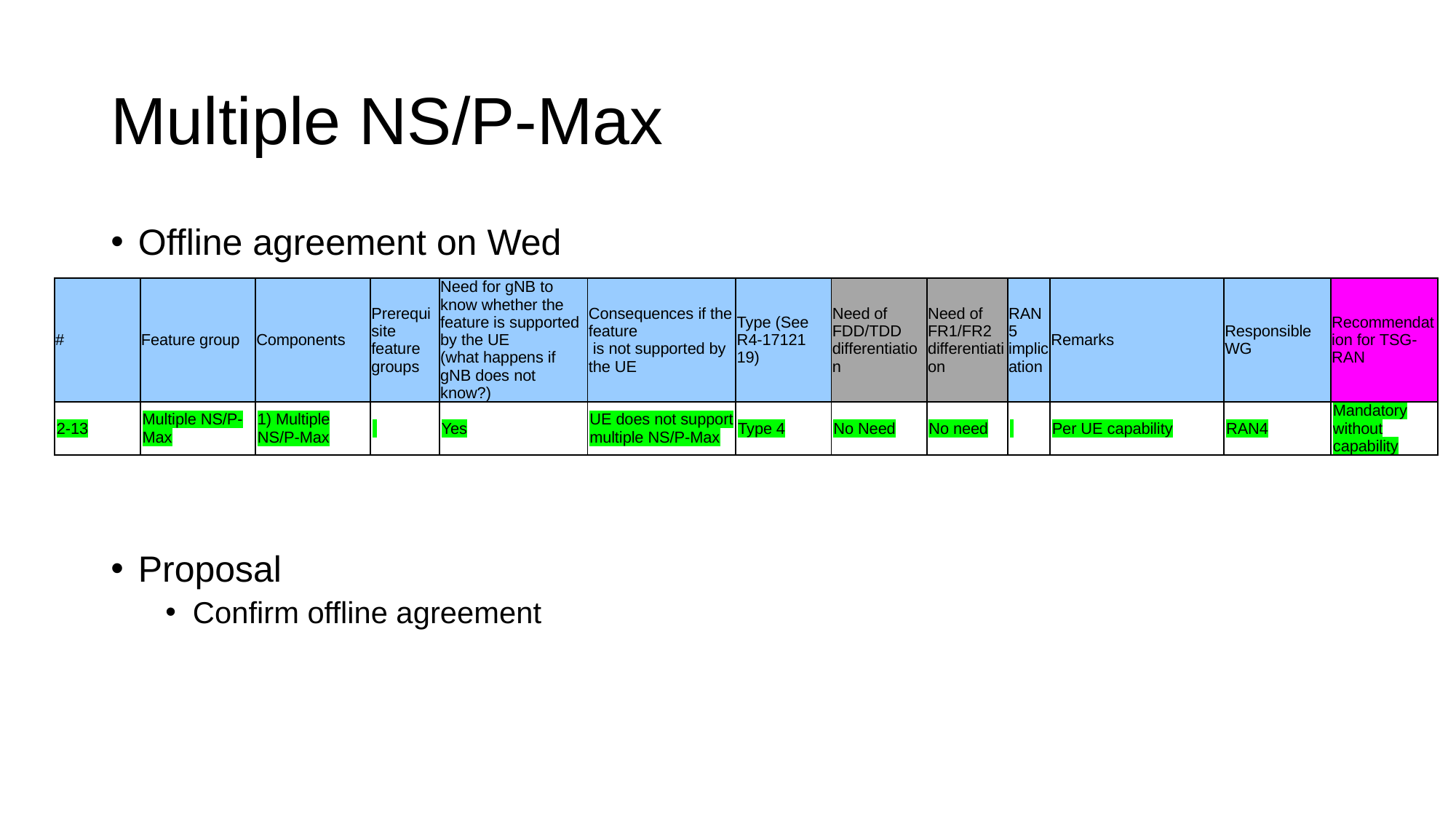

# Multiple NS/P-Max
Offline agreement on Wed

Proposal
Confirm offline agreement

| # | Feature group | Components | Prerequisite feature groups | Need for gNB to know whether the feature is supported by the UE (what happens if gNB does not know?) | Consequences if the feature is not supported by the UE | Type (See R4-17121 19) | Need of FDD/TDD differentiation | Need of FR1/FR2 differentiation | RAN5 implication | Remarks | Responsible WG | Recommendation for TSG-RAN |
| --- | --- | --- | --- | --- | --- | --- | --- | --- | --- | --- | --- | --- |
| 2-13 | Multiple NS/P-Max | 1) Multiple NS/P-Max |  | Yes | UE does not support multiple NS/P-Max | Type 4 | No Need | No need |  | Per UE capability | RAN4 | Mandatory without capability |